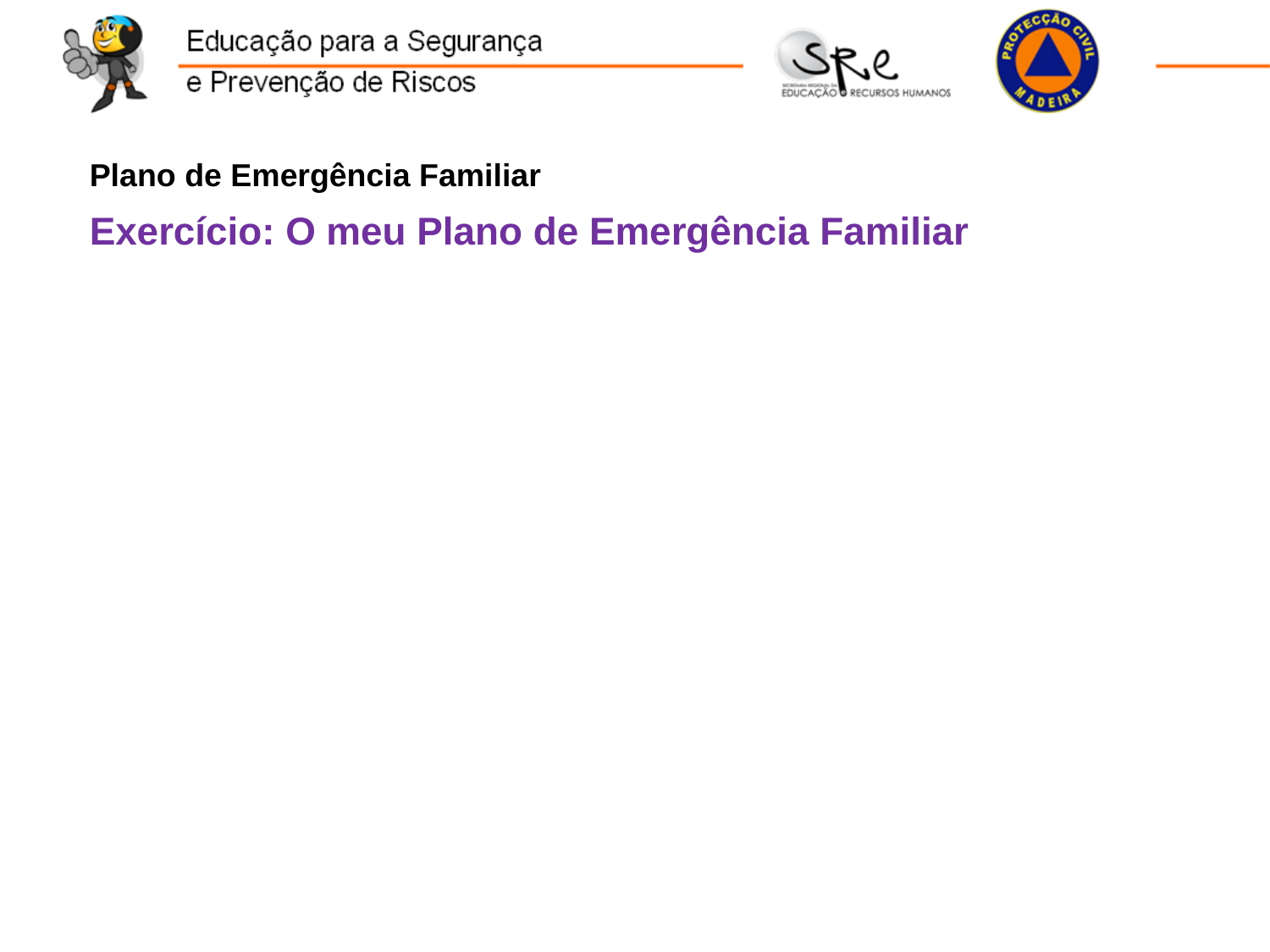

Plano de Emergência Familiar
Exercício: O meu Plano de Emergência Familiar